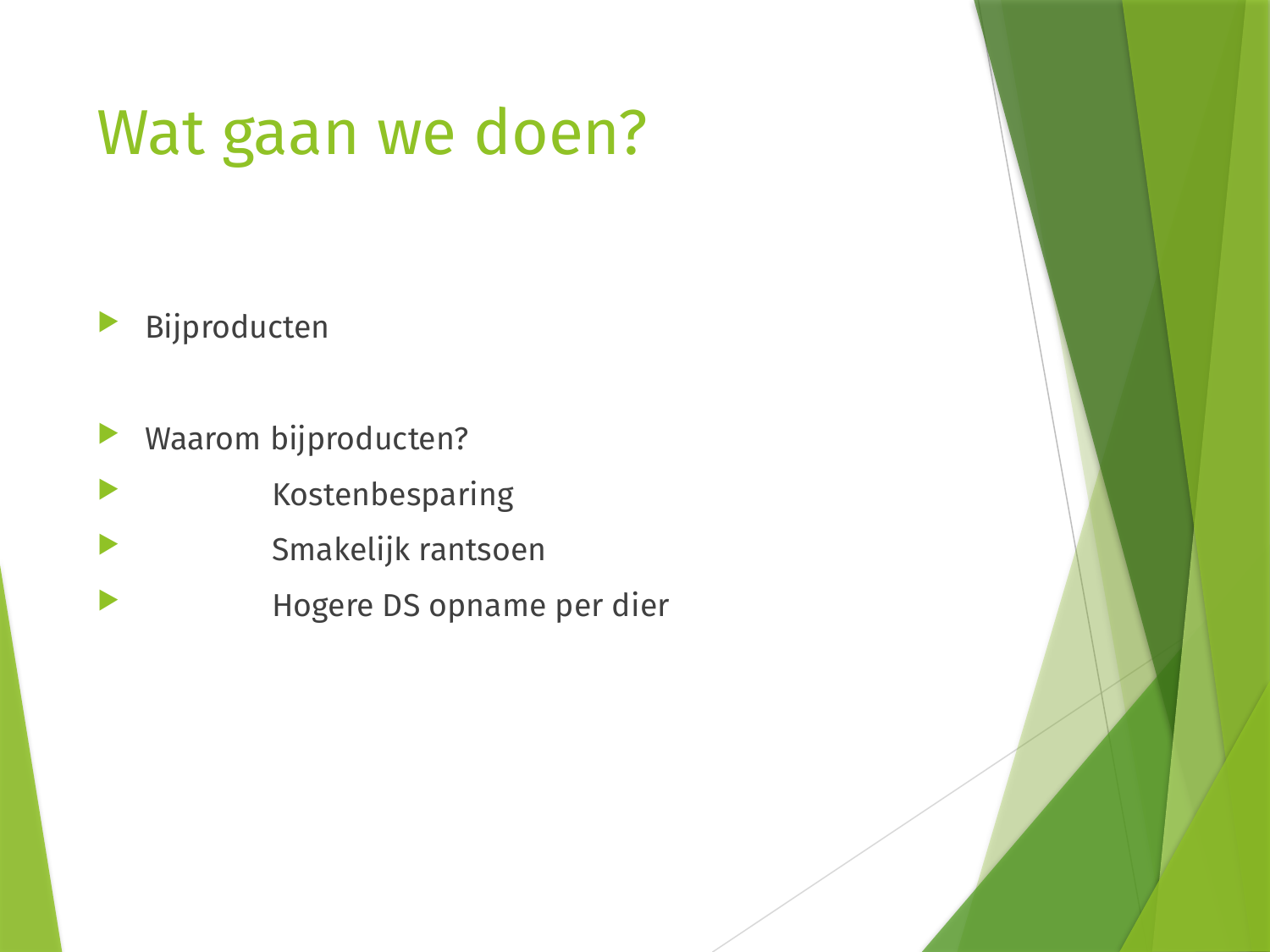

# Wat gaan we doen?
Bijproducten

Waarom bijproducten?
	Kostenbesparing
	Smakelijk rantsoen
	Hogere DS opname per dier